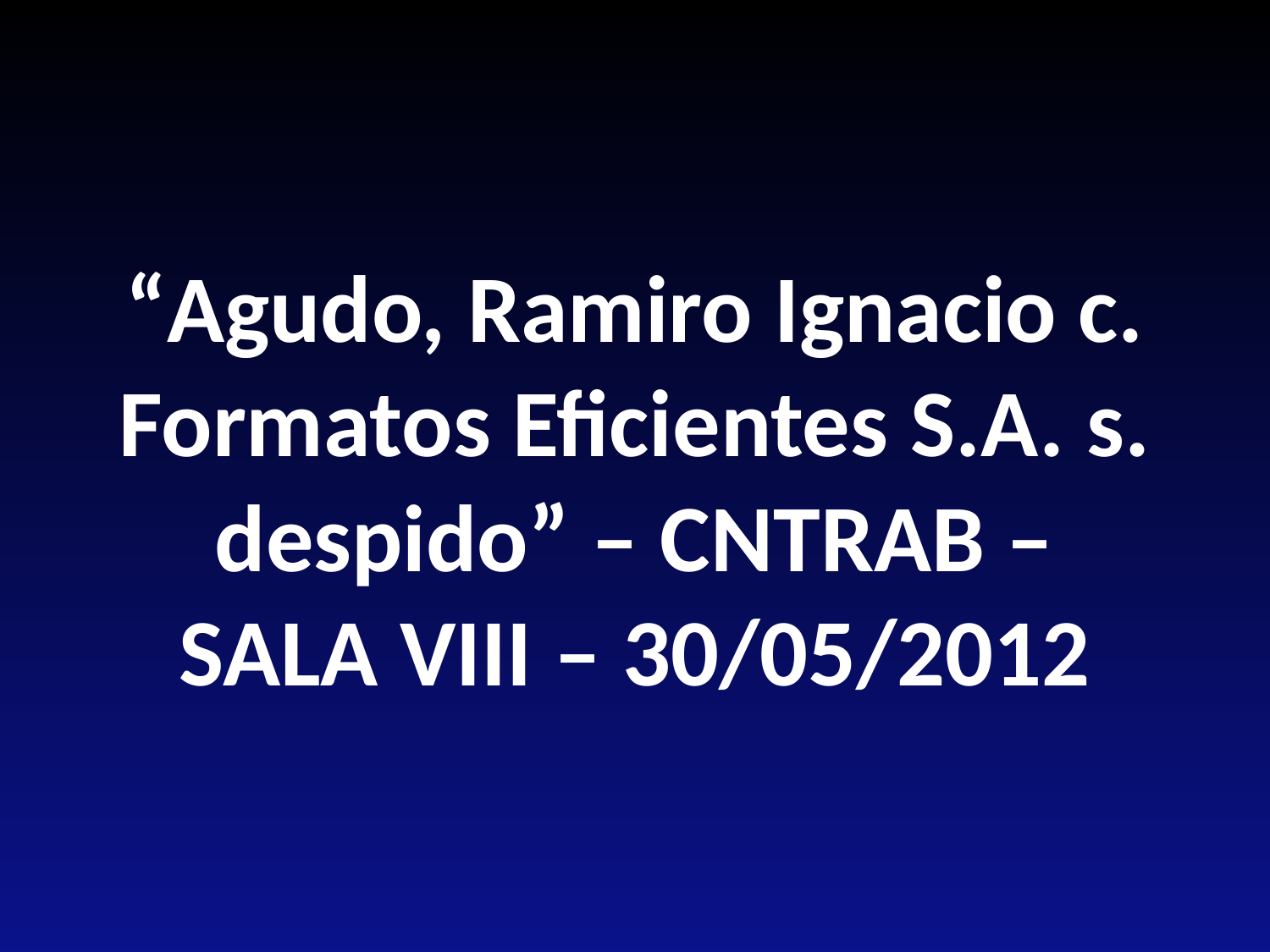

# “Agudo, Ramiro Ignacio c. Formatos Eficientes S.A. s. despido” – CNTRAB – SALA VIII – 30/05/2012